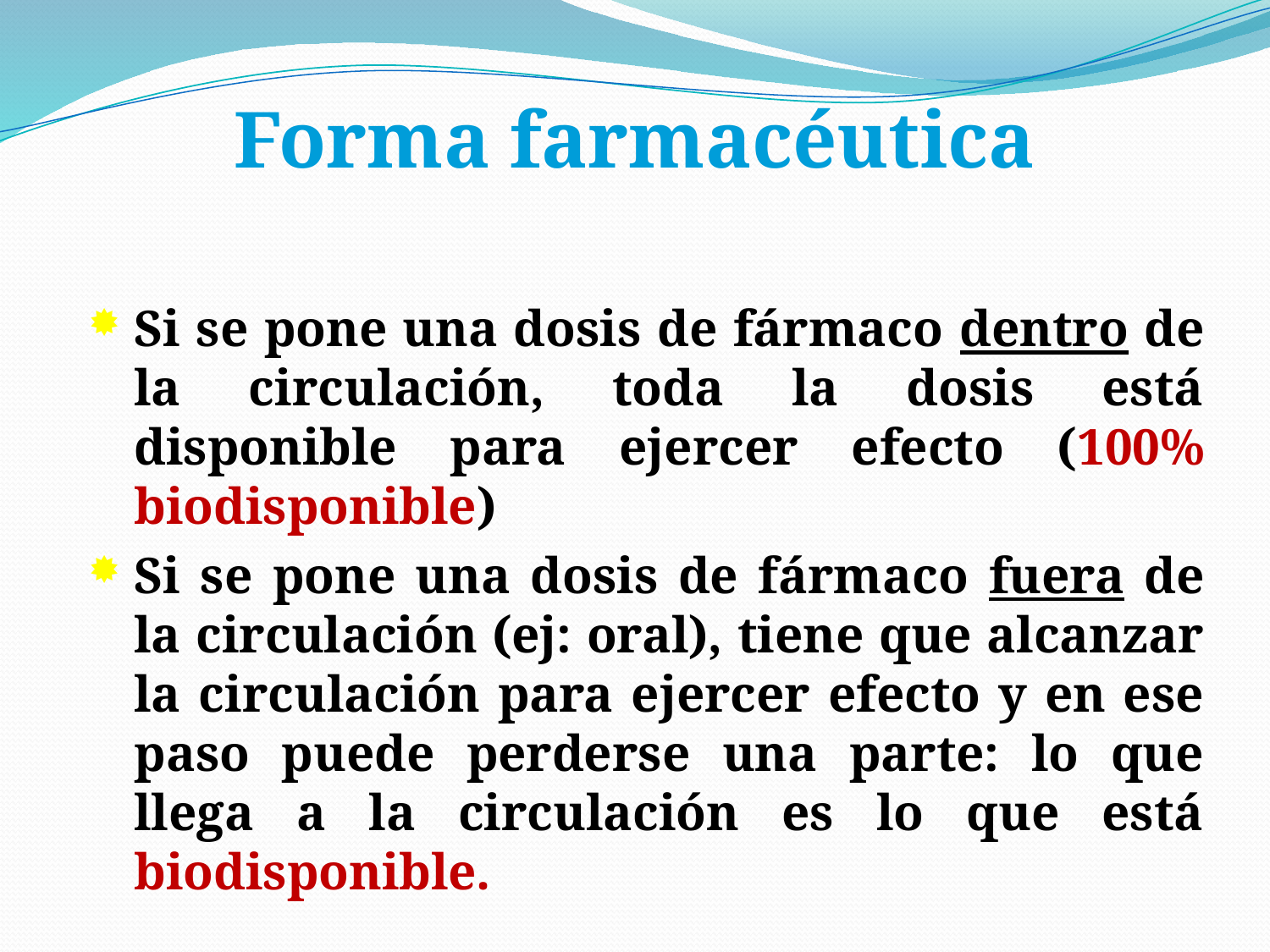

Forma farmacéutica

Si se pone una dosis de fármaco dentro de la circulación, toda la dosis está disponible para ejercer efecto (100% biodisponible)
Si se pone una dosis de fármaco fuera de la circulación (ej: oral), tiene que alcanzar la circulación para ejercer efecto y en ese paso puede perderse una parte: lo que llega a la circulación es lo que está biodisponible.